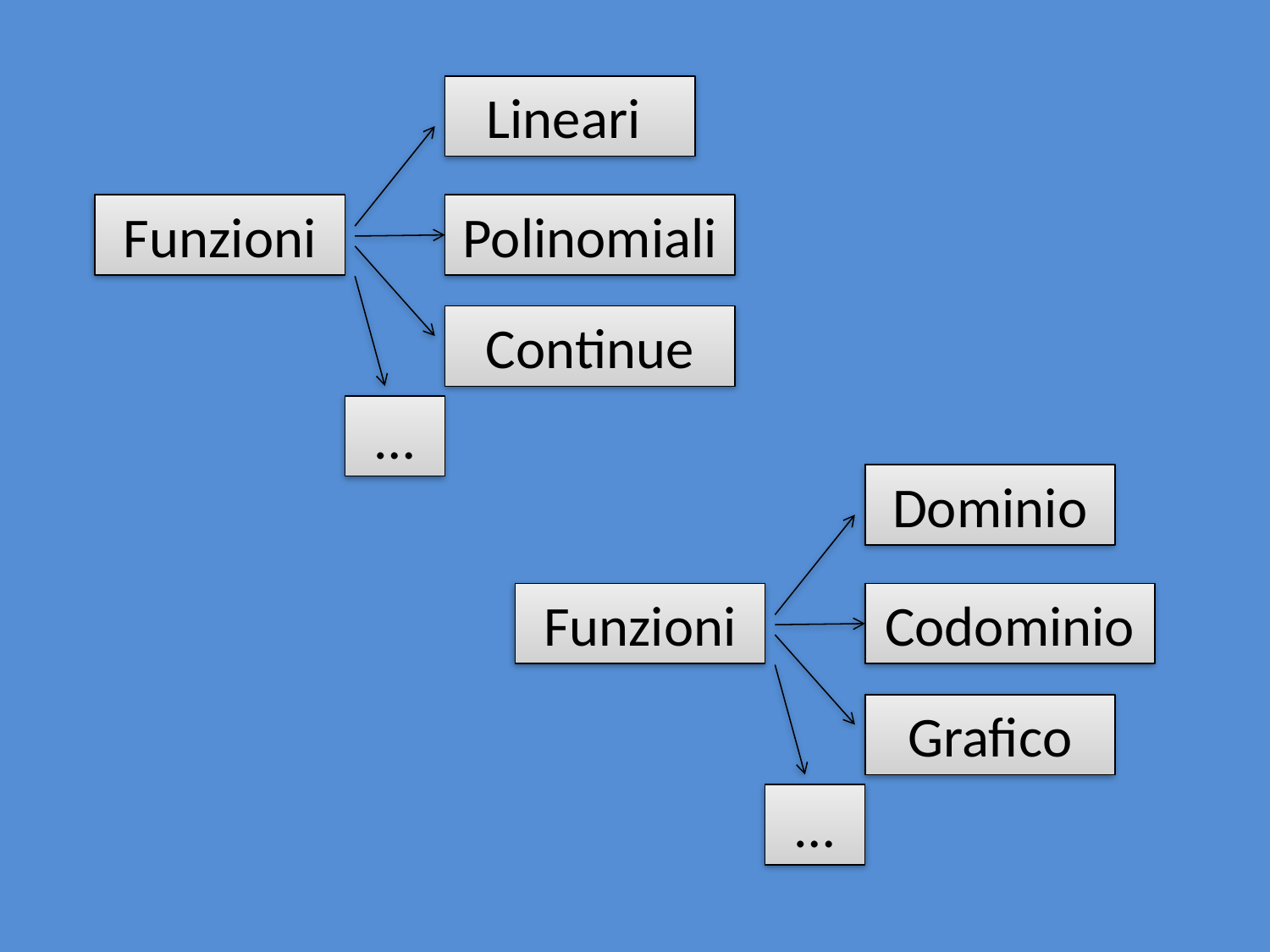

Lineari
Funzioni
Polinomiali
Continue
…
Dominio
Funzioni
Codominio
Grafico
…